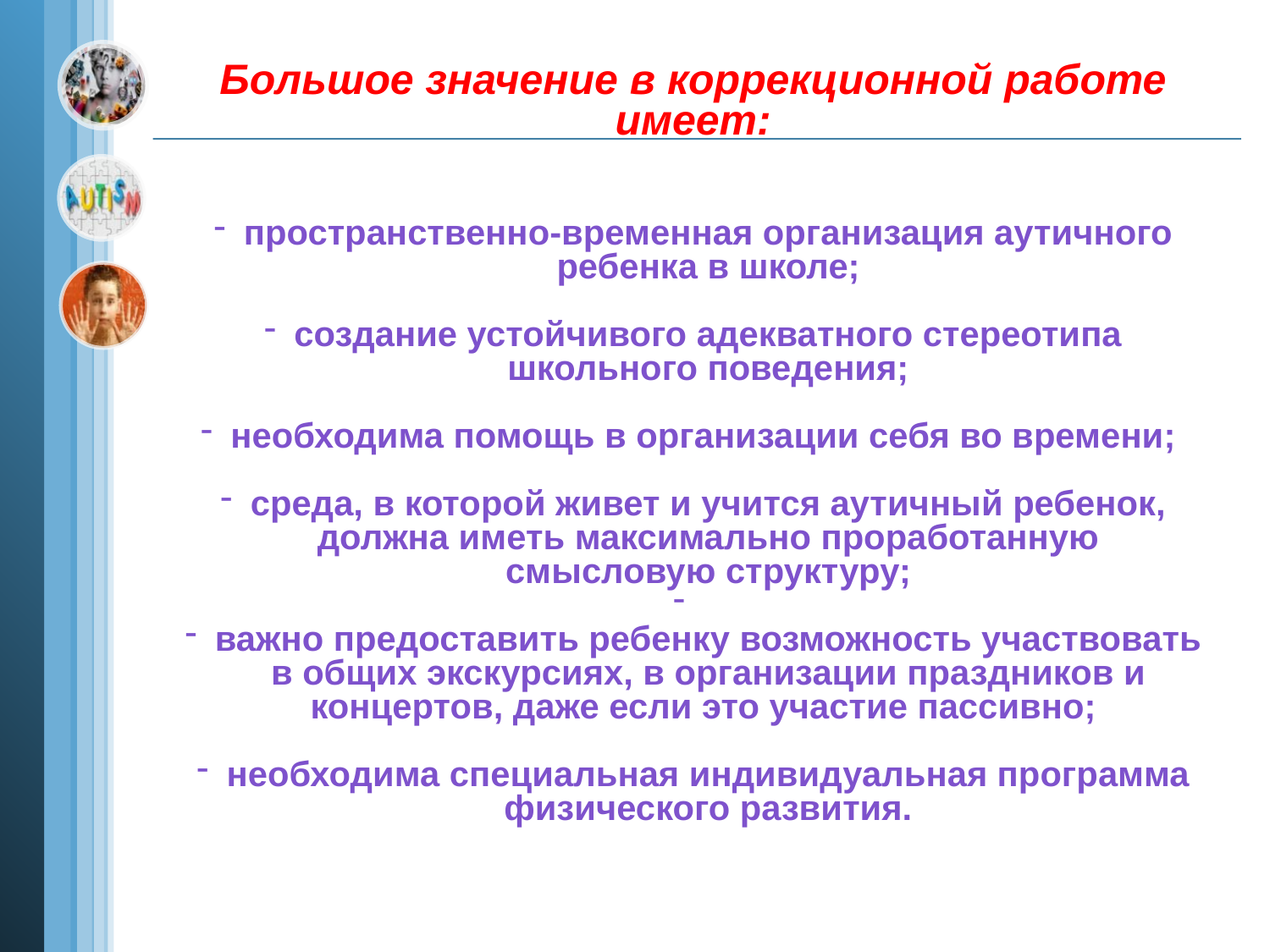

Большое значение в коррекционной работе имеет:

пространственно-временная организация аутичного ребенка в школе;

создание устойчивого адекватного стереотипа школьного поведения;

необходима помощь в организации себя во времени;

среда, в которой живет и учится аутичный ребенок, должна иметь максимально проработанную смысловую структуру;

важно предоставить ребенку возможность участвовать в общих экскурсиях, в организации праздников и концертов, даже если это участие пассивно;

необходима специальная индивидуальная программа физического развития.